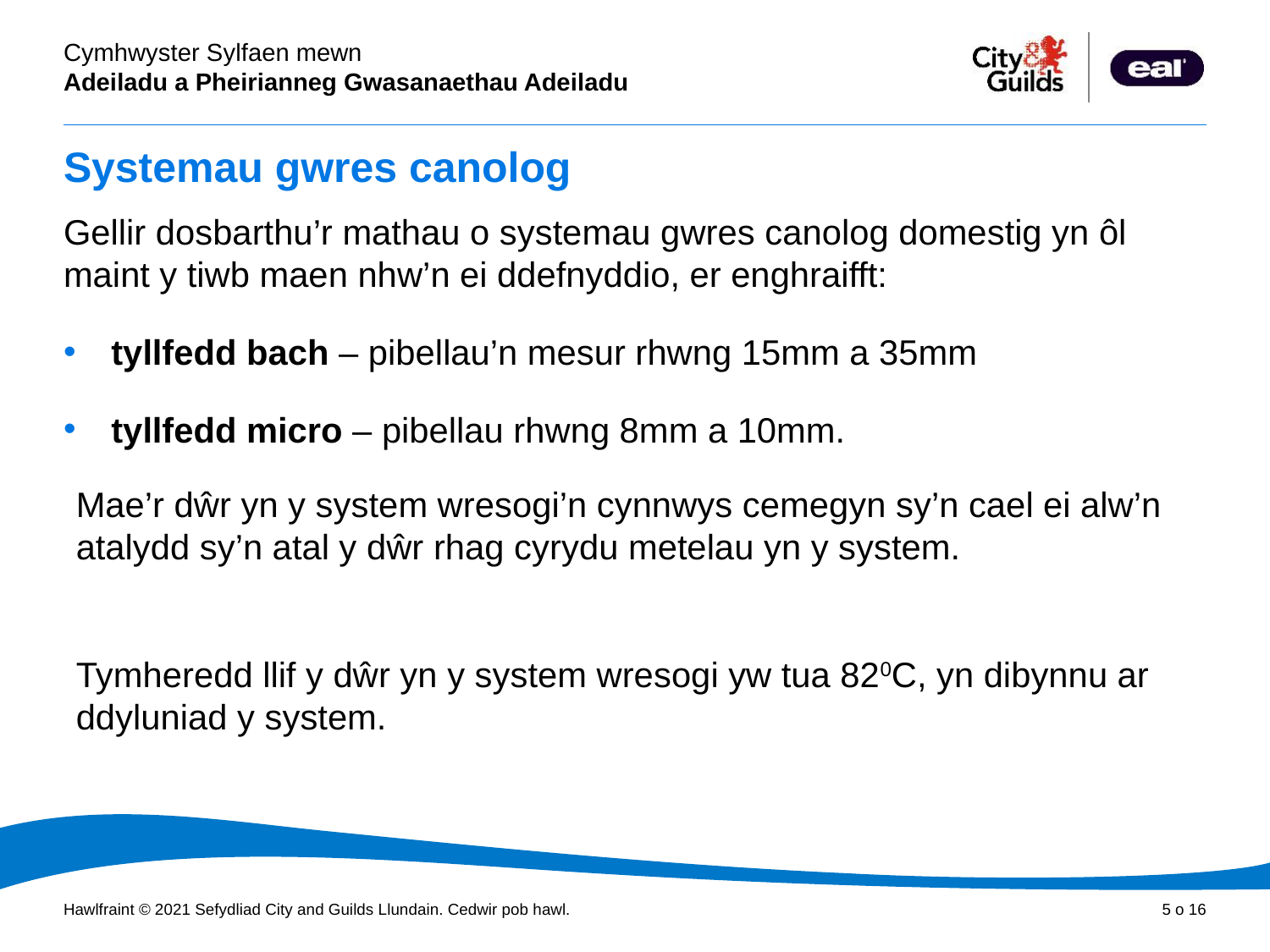

# Systemau gwres canolog
Gellir dosbarthu’r mathau o systemau gwres canolog domestig yn ôl maint y tiwb maen nhw’n ei ddefnyddio, er enghraifft:
tyllfedd bach – pibellau’n mesur rhwng 15mm a 35mm
tyllfedd micro – pibellau rhwng 8mm a 10mm.

Mae’r dŵr yn y system wresogi’n cynnwys cemegyn sy’n cael ei alw’n atalydd sy’n atal y dŵr rhag cyrydu metelau yn y system.
Tymheredd llif y dŵr yn y system wresogi yw tua 820C, yn dibynnu ar ddyluniad y system.